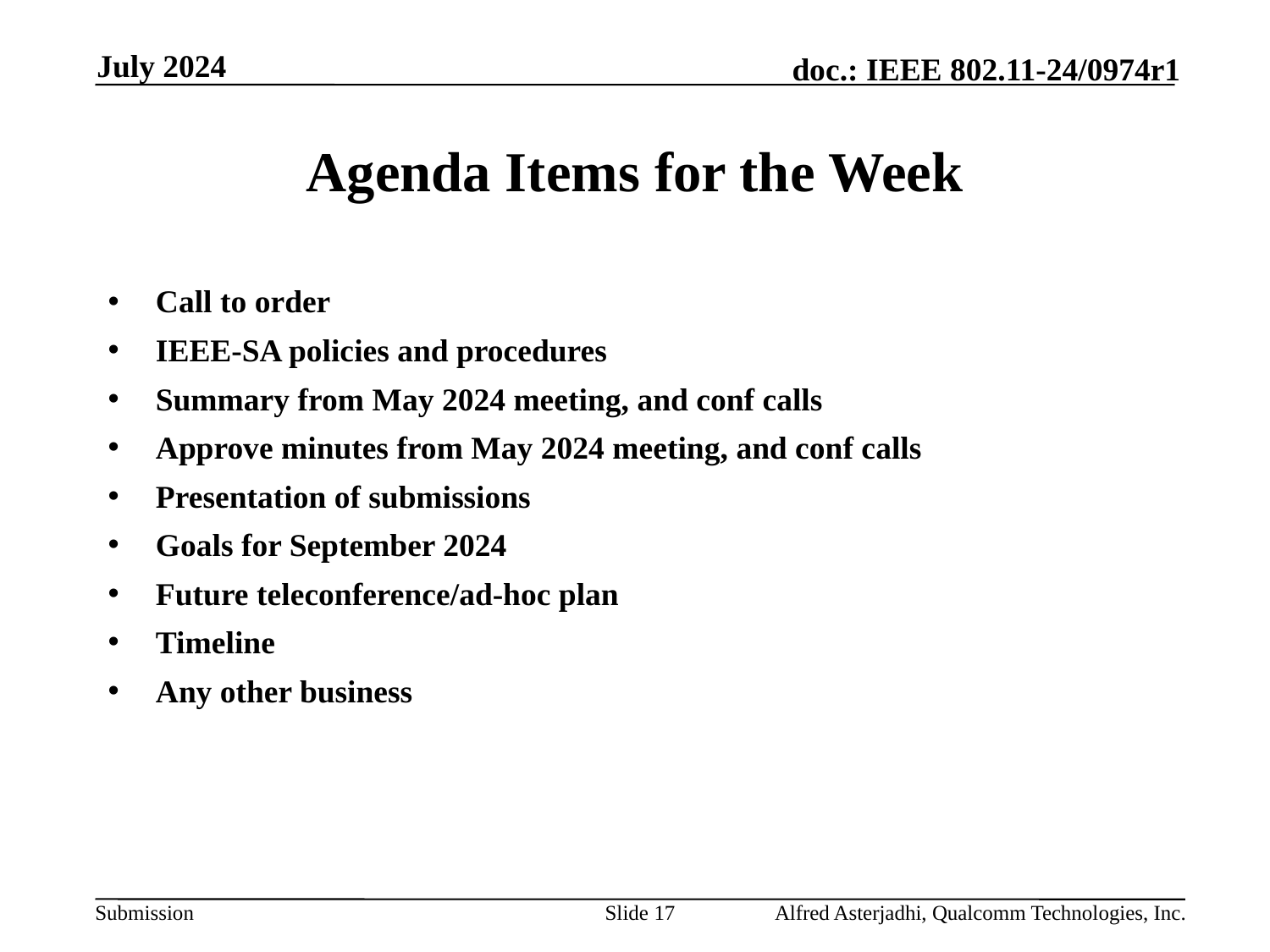

July 2024
# Agenda Items for the Week
Call to order
IEEE-SA policies and procedures
Summary from May 2024 meeting, and conf calls
Approve minutes from May 2024 meeting, and conf calls
Presentation of submissions
Goals for September 2024
Future teleconference/ad-hoc plan
Timeline
Any other business

Slide 17
Alfred Asterjadhi, Qualcomm Technologies, Inc.